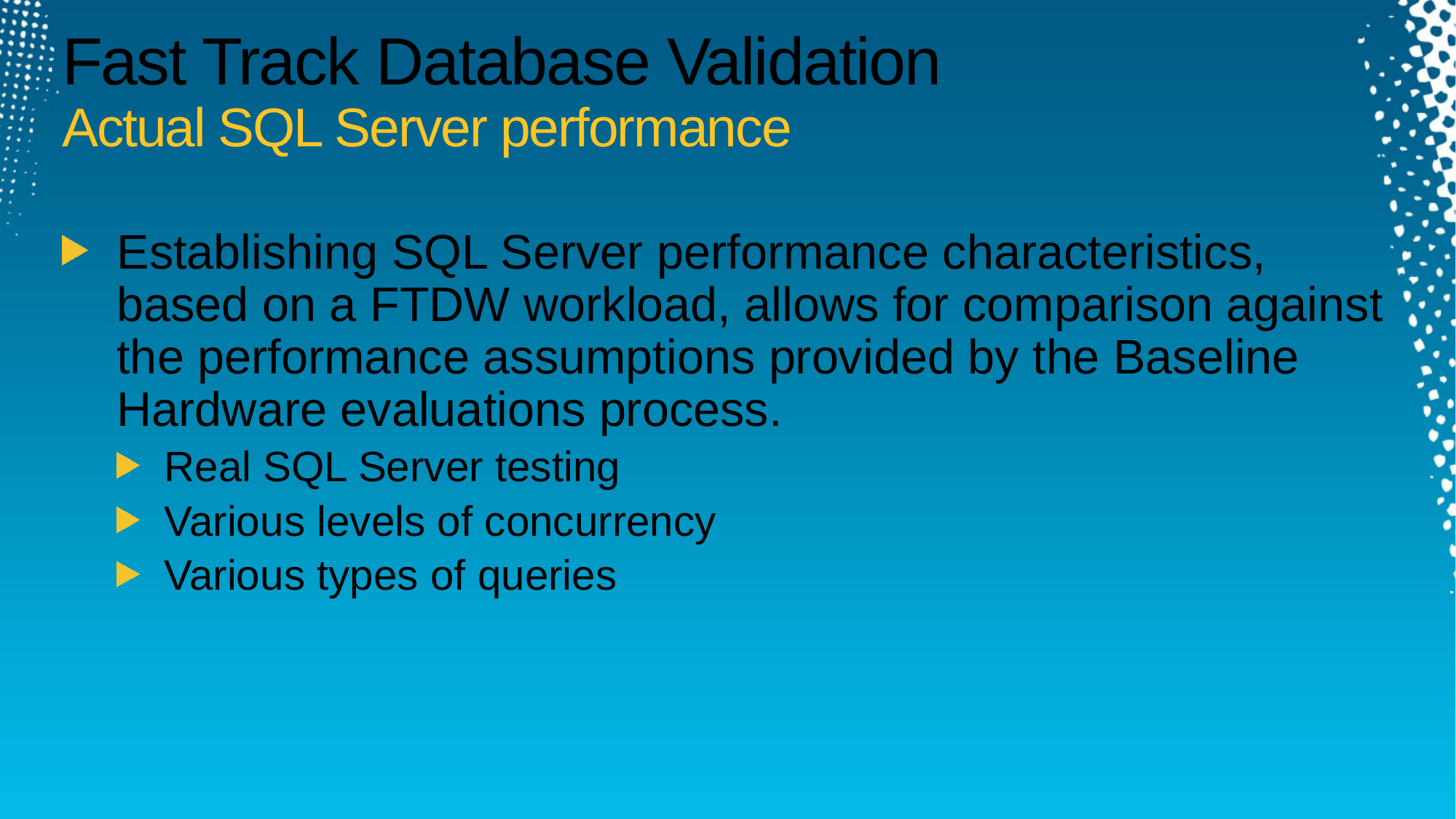

# Fast Track Database Validation Actual SQL Server performance
Establishing SQL Server performance characteristics, based on a FTDW workload, allows for comparison against the performance assumptions provided by the Baseline Hardware evaluations process.
Real SQL Server testing
Various levels of concurrency
Various types of queries